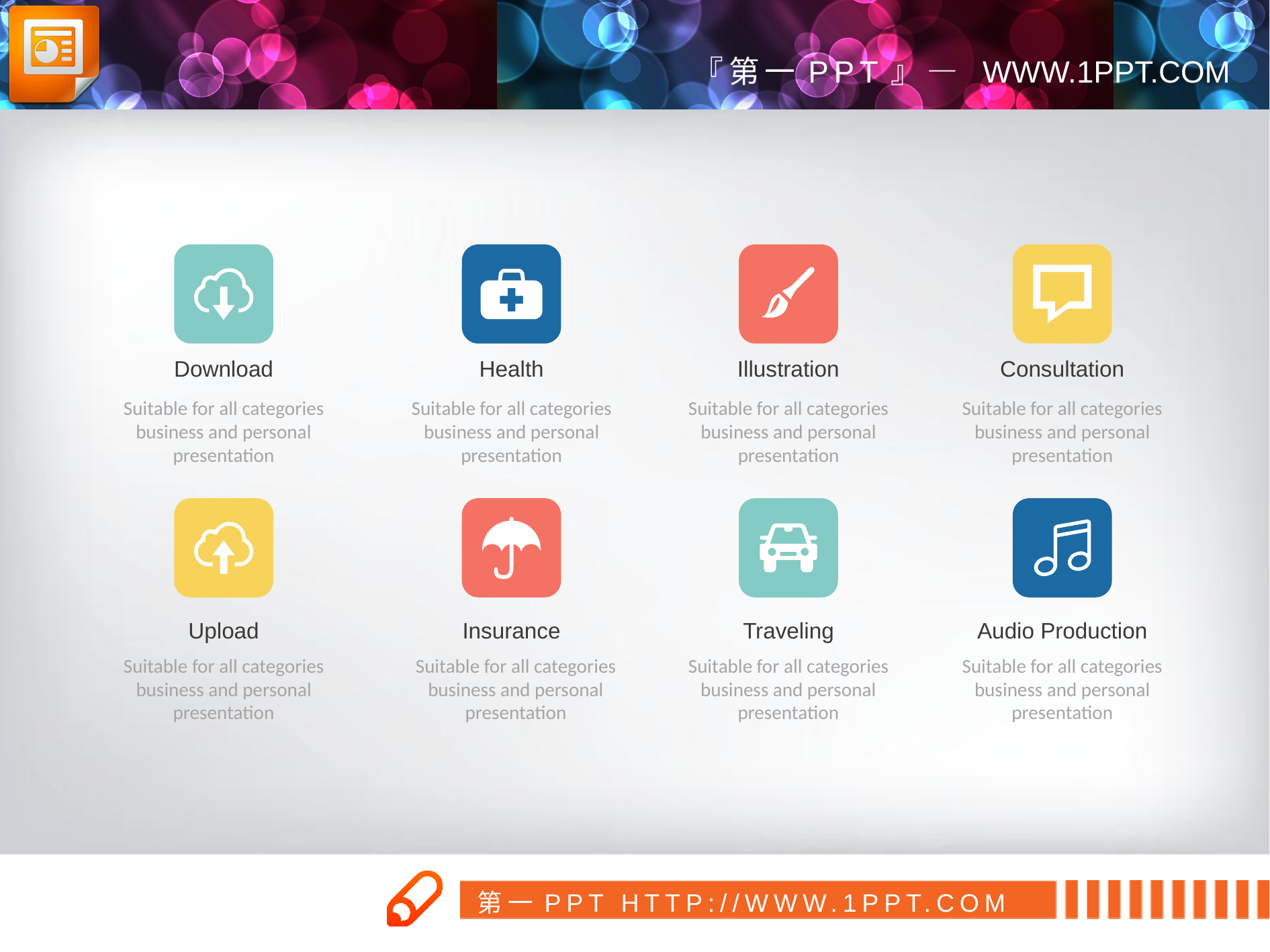

Download
Health
Illustration
Consultation
Suitable for all categories business and personal presentation
Suitable for all categories business and personal presentation
Suitable for all categories business and personal presentation
Suitable for all categories business and personal presentation

Upload
Insurance
Traveling
Audio Production
Suitable for all categories business and personal presentation
Suitable for all categories business and personal presentation
Suitable for all categories business and personal presentation
Suitable for all categories business and personal presentation